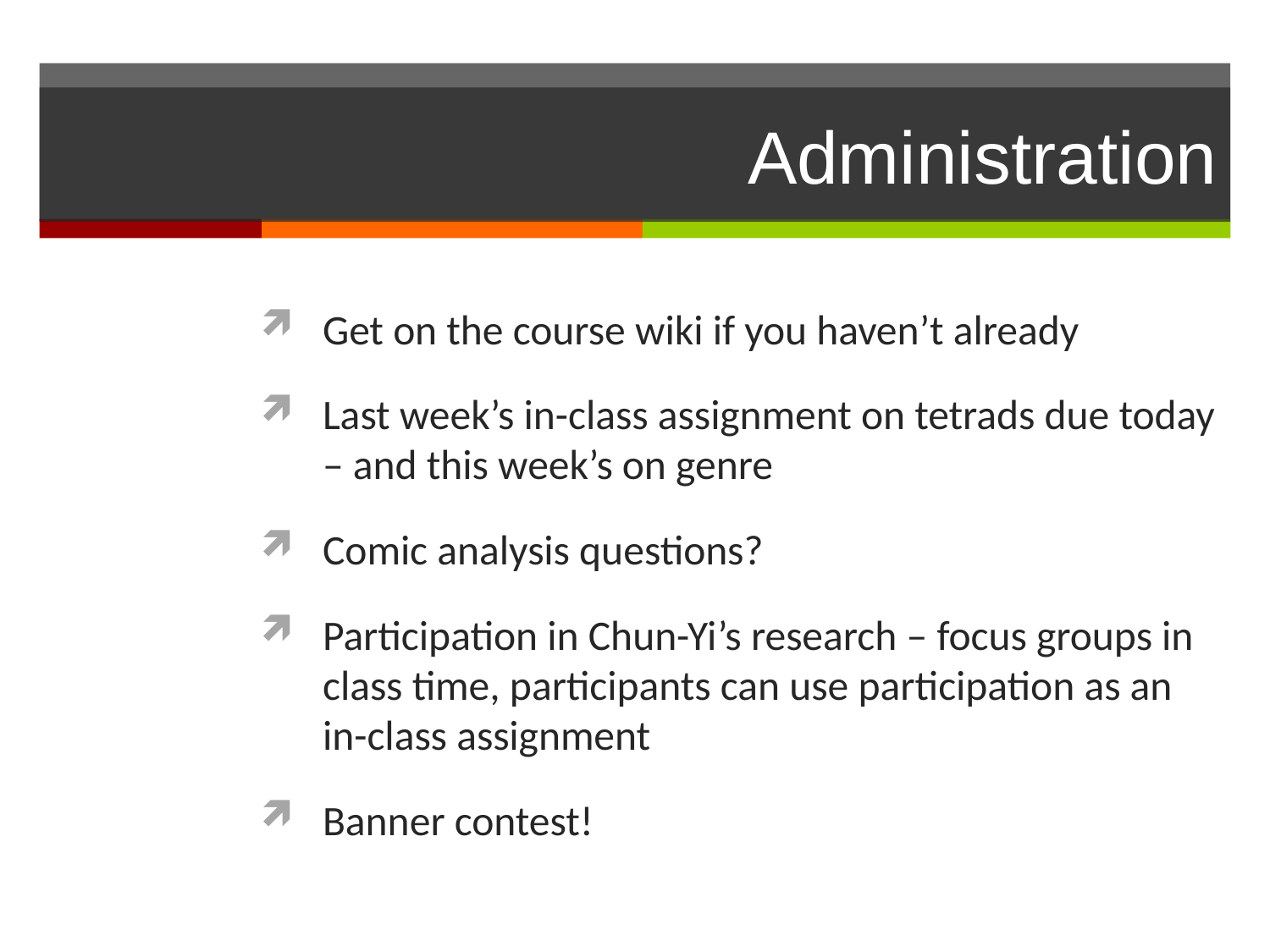

# Administration
Get on the course wiki if you haven’t already
Last week’s in-class assignment on tetrads due today – and this week’s on genre
Comic analysis questions?
Participation in Chun-Yi’s research – focus groups in class time, participants can use participation as an in-class assignment
Banner contest!